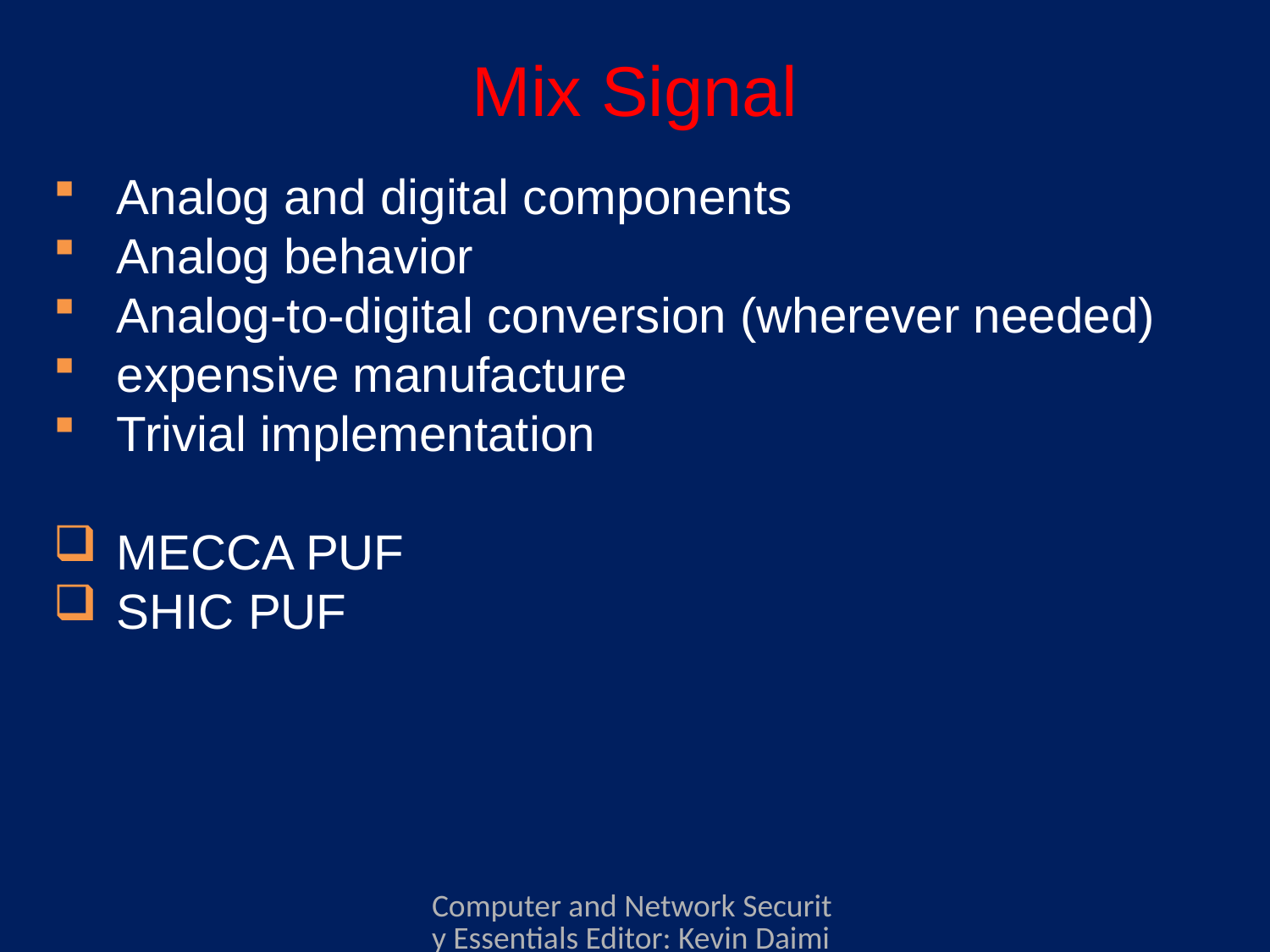

# Mix Signal
Analog and digital components
Analog behavior
Analog-to-digital conversion (wherever needed)
expensive manufacture
Trivial implementation

MECCA PUF
SHIC PUF
Computer and Network Security Essentials Editor: Kevin Daimi Associate Editors: Guillermo Francia, Levent Ertaul, Luis H. Encinas, Eman El-Sheikh Published by Springer